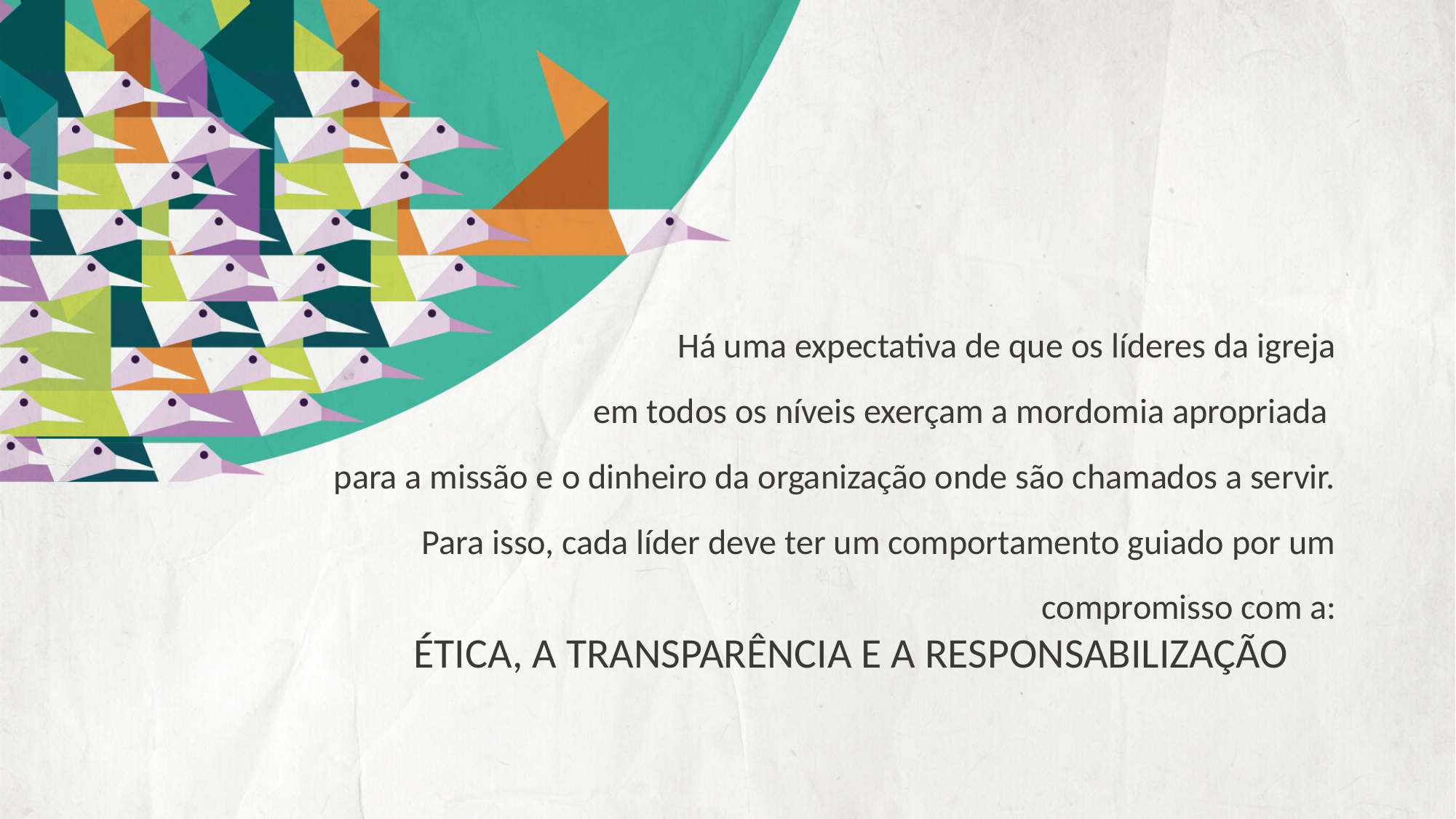

# Há uma expectativa de que os líderes da igreja em todos os níveis exerçam a mordomia apropriada para a missão e o dinheiro da organização onde são chamados a servir. Para isso, cada líder deve ter um comportamento guiado por um compromisso com a:
ÉTICA, A TRANSPARÊNCIA E A RESPONSABILIZAÇÃO